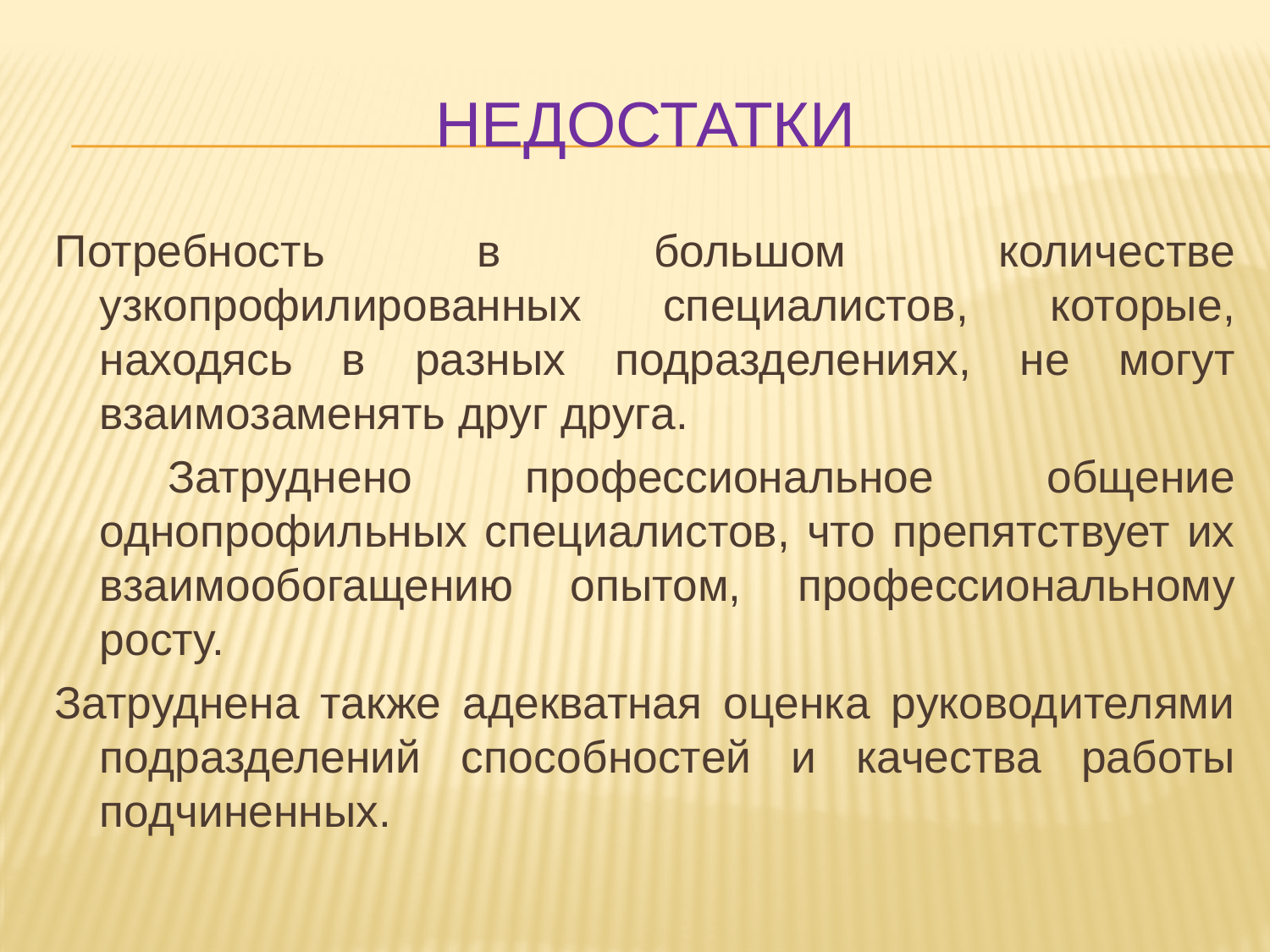

# недостатки
Потребность в большом количестве узкопрофилированных специалистов, которые, находясь в разных подразделениях, не могут взаимозаменять друг друга.
 Затруднено профессиональное общение однопрофильных специалистов, что препятствует их взаимообогащению опытом, профессиональному росту.
Затруднена также адекватная оценка руководителями подразделений способностей и качества работы подчиненных.